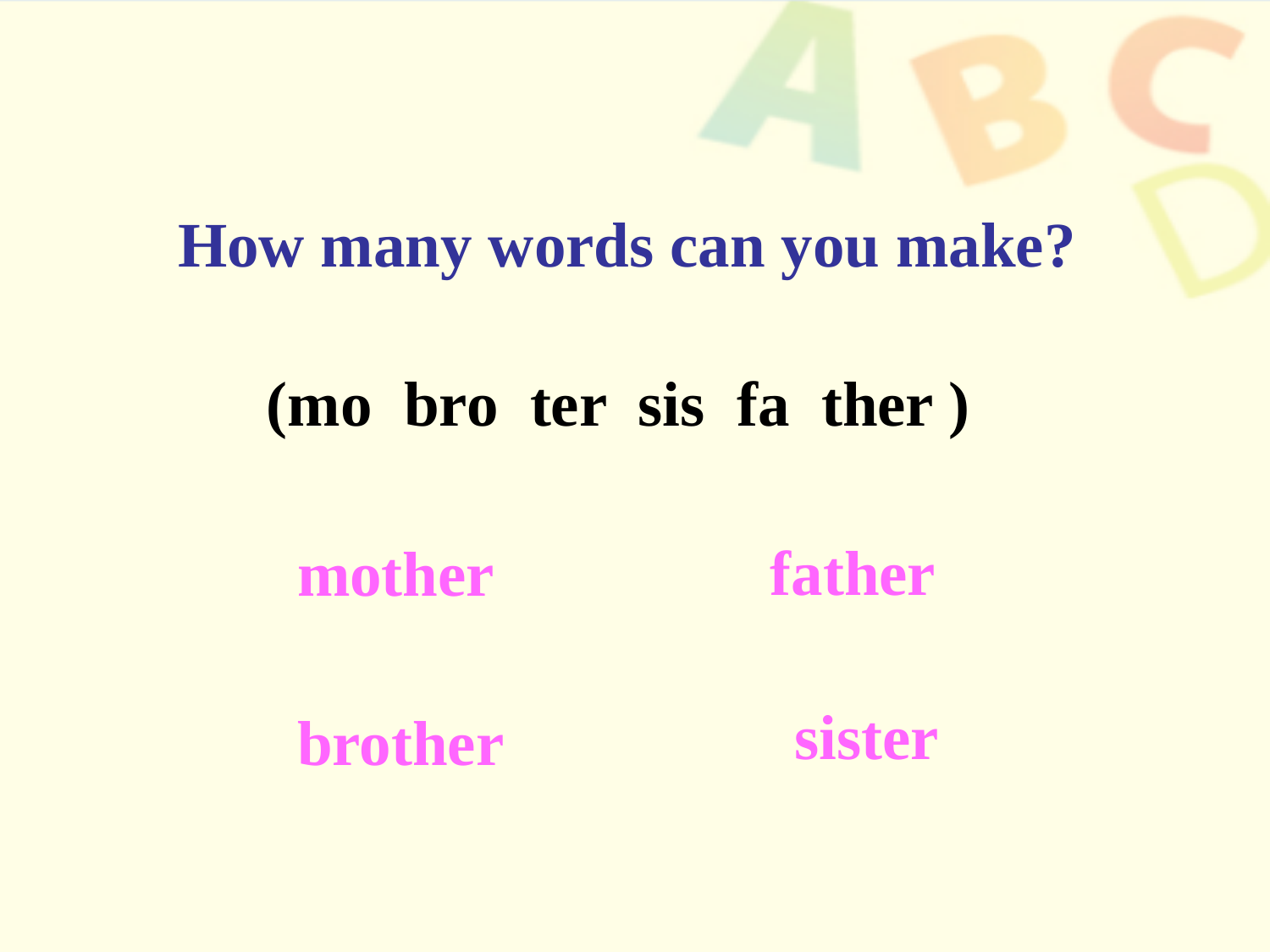

How many words can you make?
(mo  bro  ter  sis  fa  ther )
father
mother
sister
brother